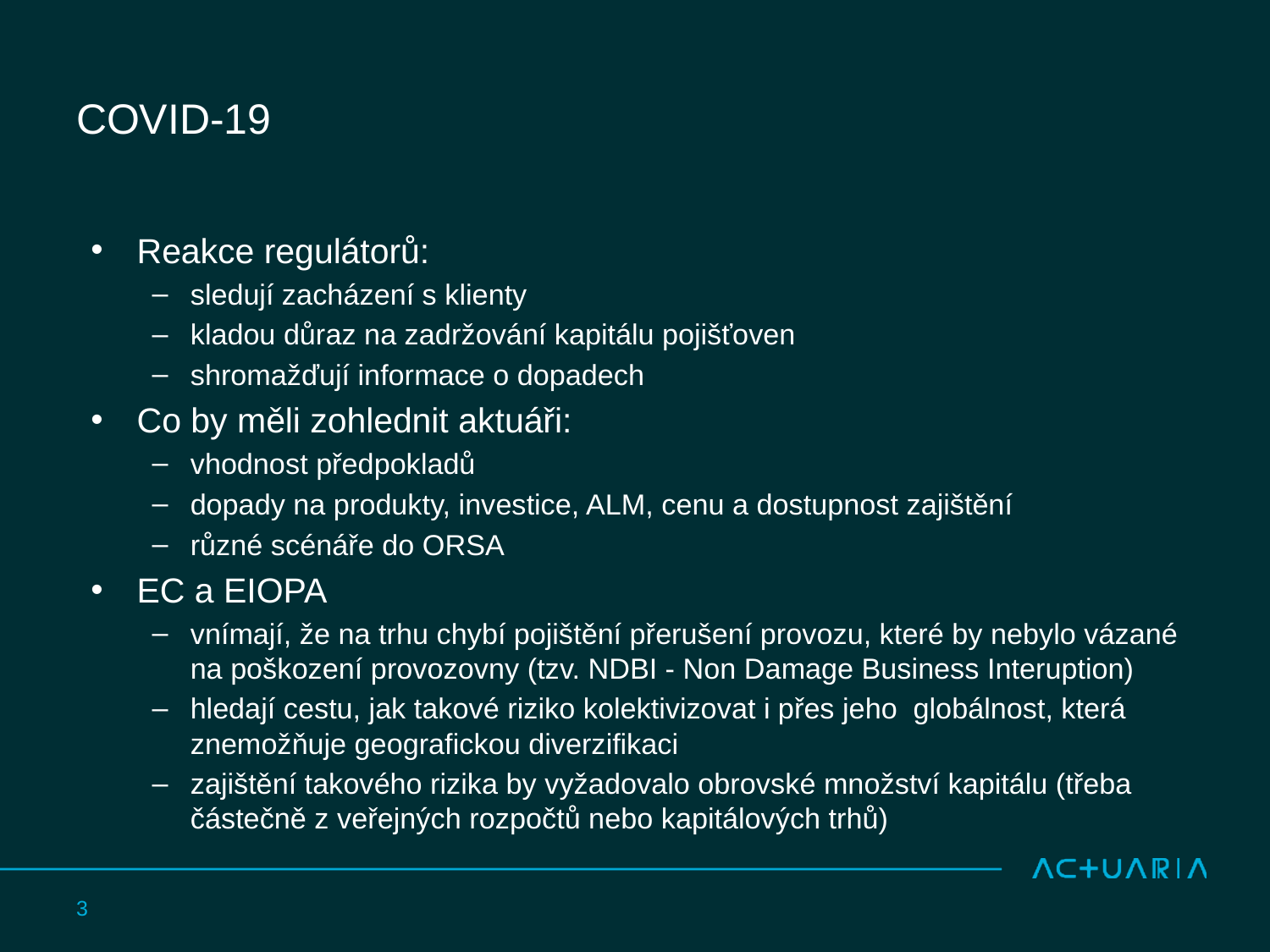

# COVID-19
Reakce regulátorů:
sledují zacházení s klienty
kladou důraz na zadržování kapitálu pojišťoven
shromažďují informace o dopadech
Co by měli zohlednit aktuáři:
vhodnost předpokladů
dopady na produkty, investice, ALM, cenu a dostupnost zajištění
různé scénáře do ORSA
EC a EIOPA
vnímají, že na trhu chybí pojištění přerušení provozu, které by nebylo vázané na poškození provozovny (tzv. NDBI - Non Damage Business Interuption)
hledají cestu, jak takové riziko kolektivizovat i přes jeho  globálnost, která znemožňuje geografickou diverzifikaci
zajištění takového rizika by vyžadovalo obrovské množství kapitálu (třeba částečně z veřejných rozpočtů nebo kapitálových trhů)
3